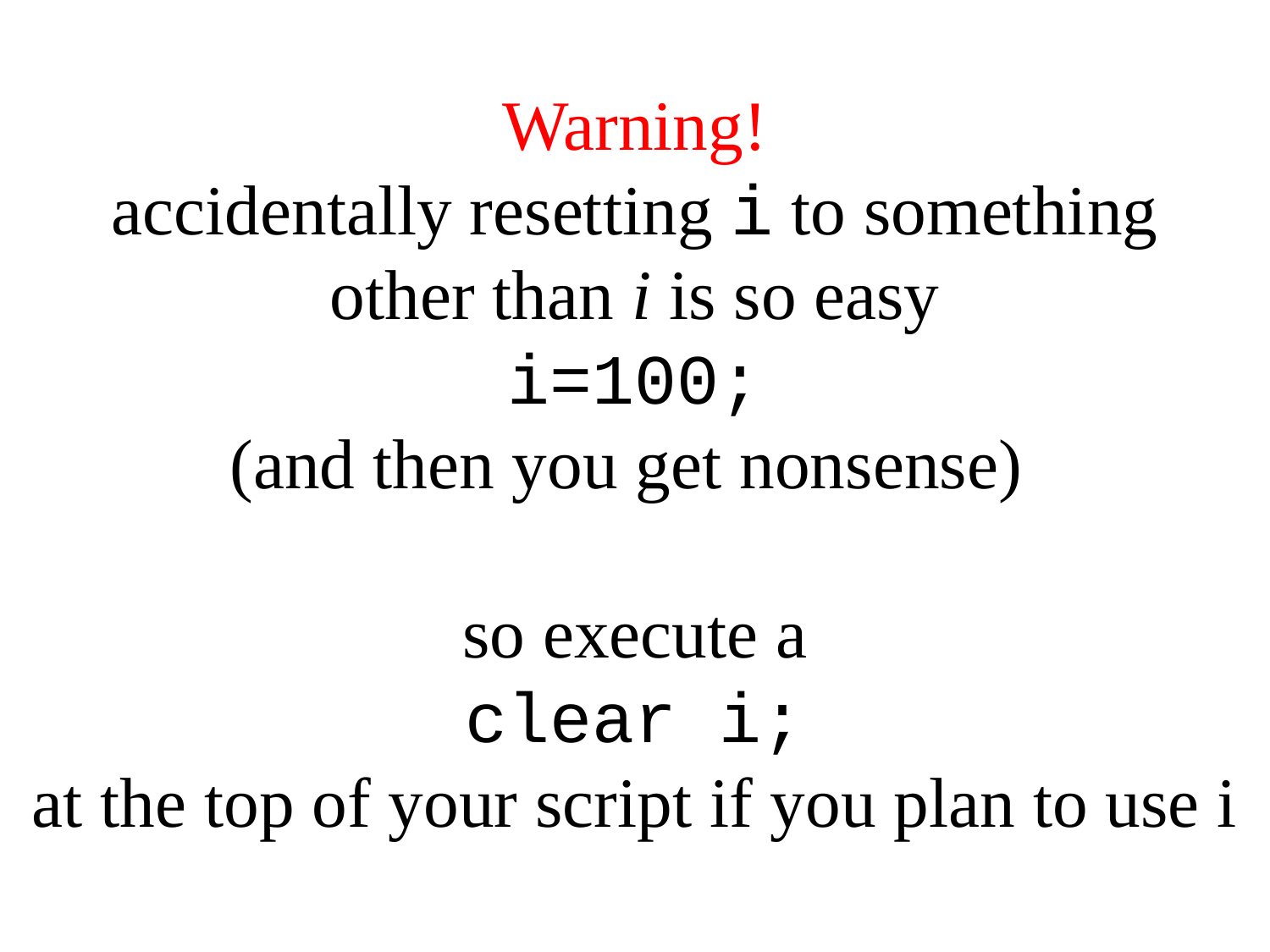

# Warning! accidentally resetting i to something other than i is so easy i=100; (and then you get nonsense) so execute a clear i; at the top of your script if you plan to use i